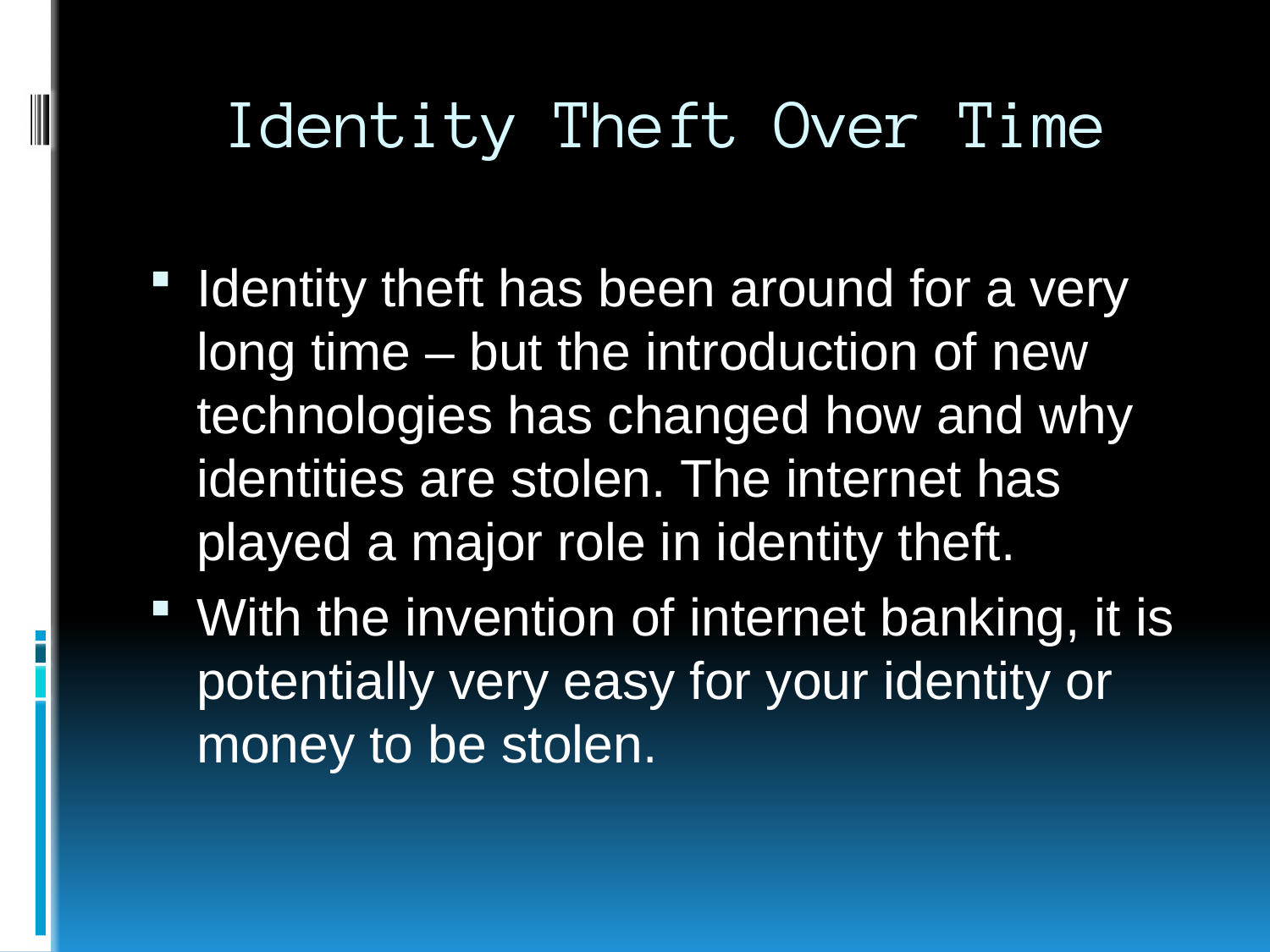

# Identity Theft Over Time
Identity theft has been around for a very long time – but the introduction of new technologies has changed how and why identities are stolen. The internet has played a major role in identity theft.
With the invention of internet banking, it is potentially very easy for your identity or money to be stolen.